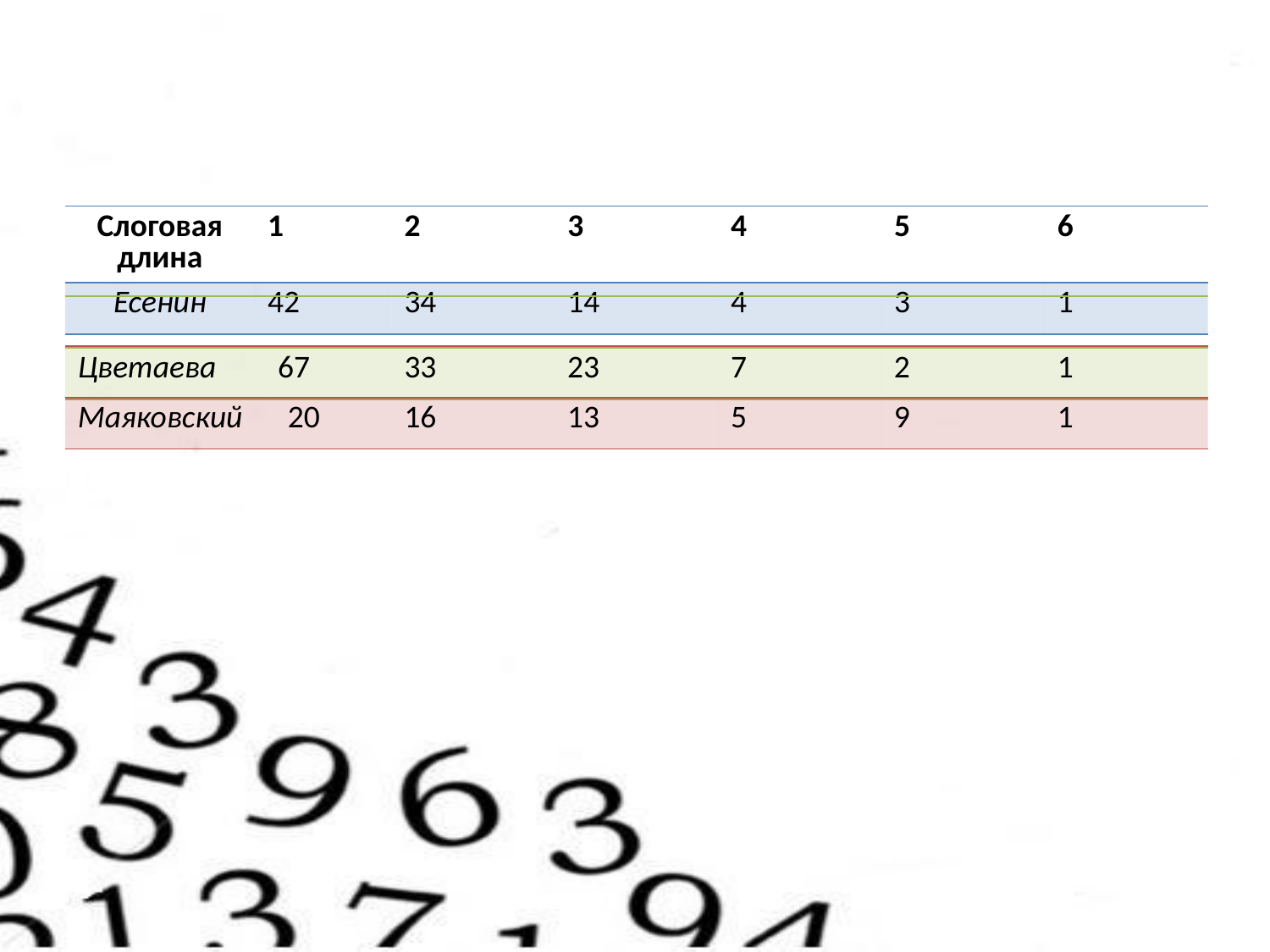

| Слоговая длина | 1 | 2 | 3 | 4 | 5 | 6 |
| --- | --- | --- | --- | --- | --- | --- |
| Есенин | 42 | 34 | 14 | 4 | 3 | 1 |
|  |  |  |  |  |  |  |
| --- | --- | --- | --- | --- | --- | --- |
| Цветаева | 67 | 33 | 23 | 7 | 2 | 1 |
|  |  |  |  |  |  |  |
| --- | --- | --- | --- | --- | --- | --- |
| Маяковский | 20 | 16 | 13 | 5 | 9 | 1 |